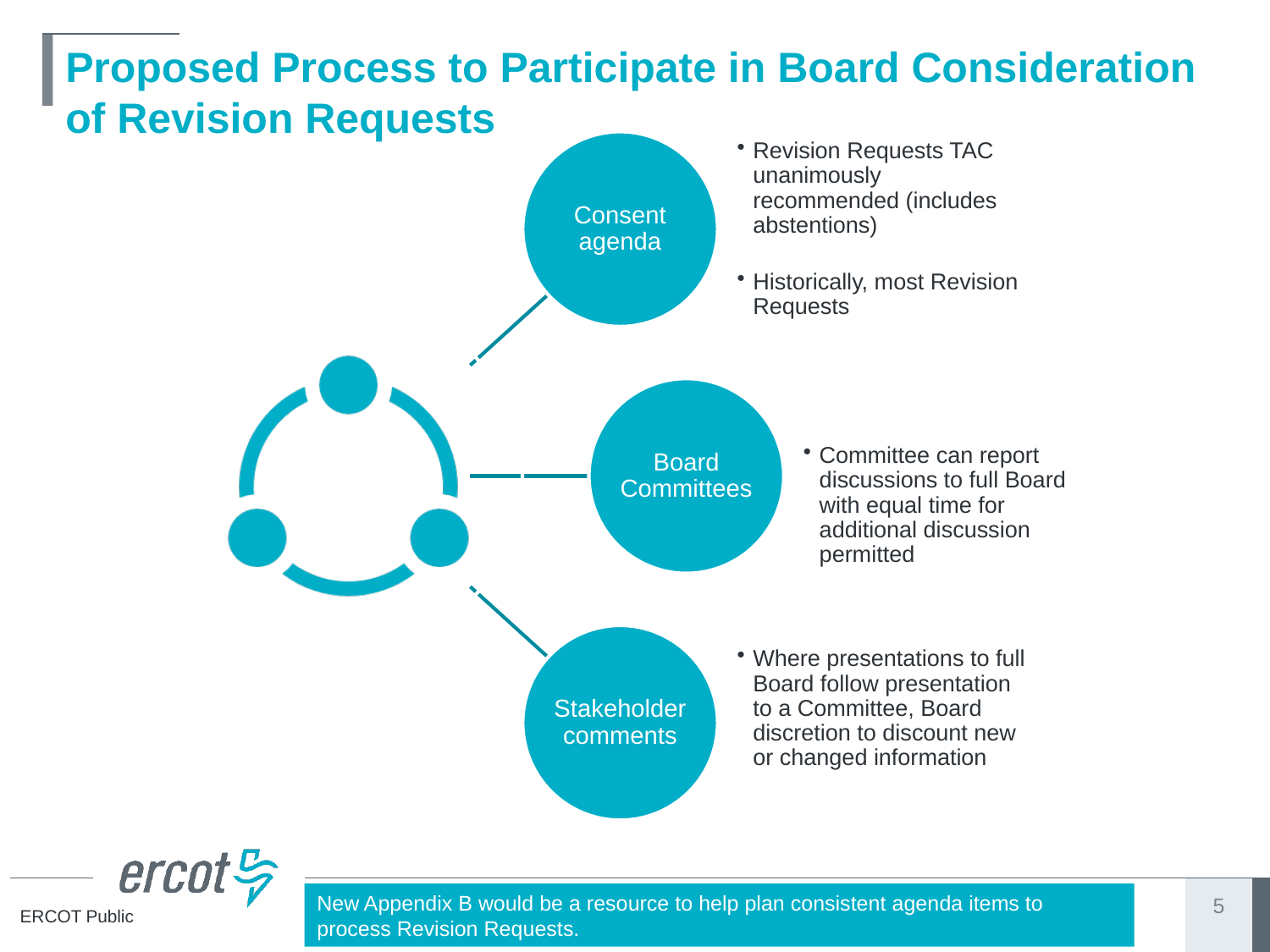

# Proposed Process to Participate in Board Consideration of Revision Requests
Consent agenda
Revision Requests TAC unanimously recommended (includes abstentions)

Historically, most Revision Requests
Board Committees

Committee can report discussions to full Board with equal time for additional discussion permitted
Stakeholder comments
Where presentations to full Board follow presentation to a Committee, Board discretion to discount new or changed information

New Appendix B would be a resource to help plan consistent agenda items to process Revision Requests.
5